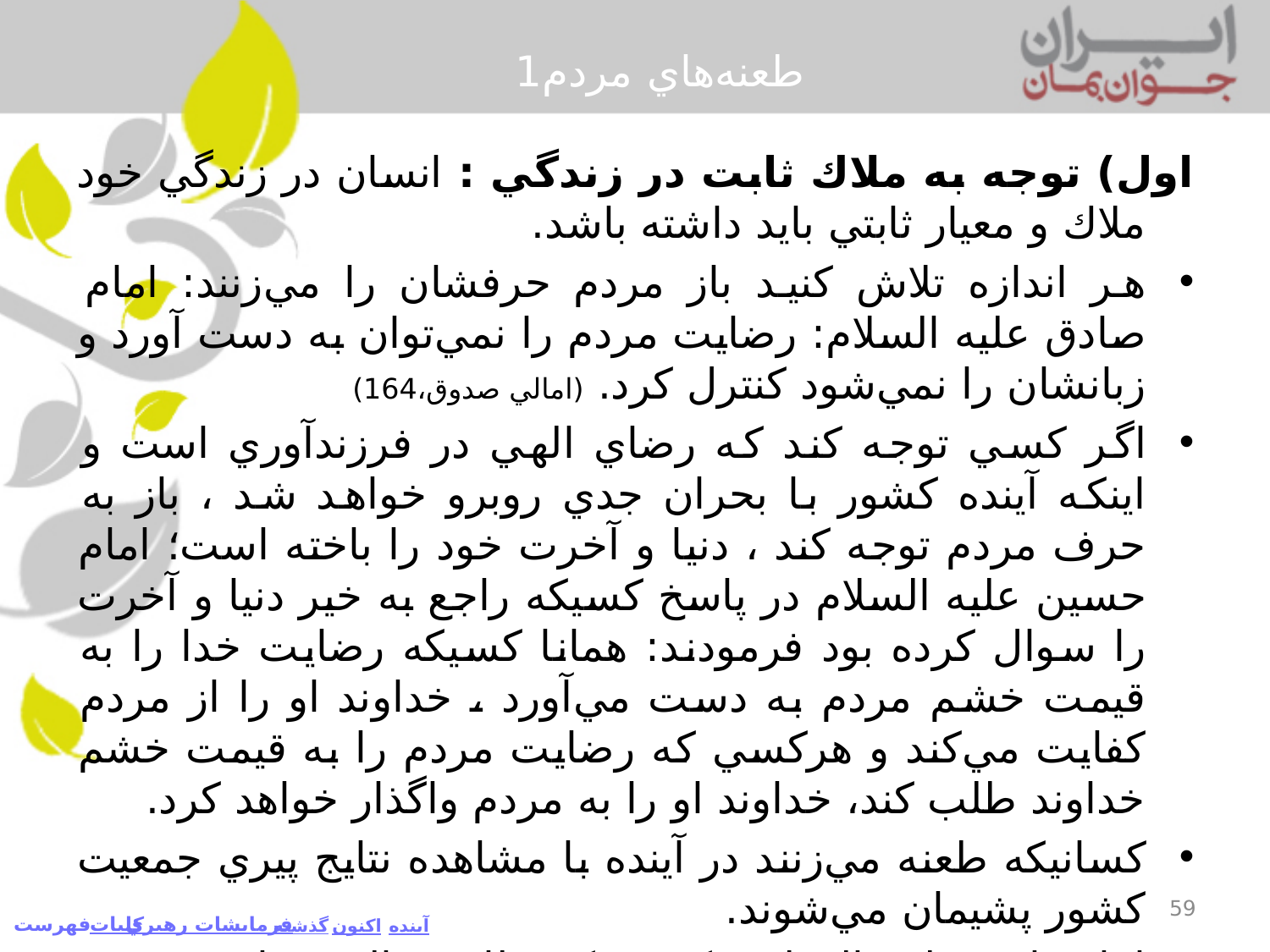

# طعنه‌هاي مردم1
اول) توجه به ملاك ثابت در زندگي : انسان در زندگي خود ملاك و معيار ثابتي بايد داشته باشد.
هر اندازه تلاش كنيد باز مردم حرفشان را مي‌زنند: امام صادق عليه السلام: رضايت مردم را نمي‌توان به دست آورد و زبانشان را نمي‌شود كنترل كرد. (امالي صدوق،164)
اگر كسي توجه كند كه رضاي الهي در فرزندآوري است و اينكه آينده كشور با بحران جدي روبرو خواهد شد ، باز به حرف مردم توجه كند ، دنيا و آخرت خود را باخته است؛ امام حسين عليه السلام در پاسخ كسيكه راجع به خير دنيا و آخرت را سوال كرده بود فرمودند: همانا كسيكه رضايت خدا را به قيمت خشم مردم به دست مي‌آورد ، خداوند او را از مردم كفايت مي‌كند و هركسي كه رضايت مردم را به قيمت خشم خداوند طلب كند، خداوند او را به مردم واگذار خواهد كرد.
كسانيكه طعنه مي‌زنند در آينده با مشاهده نتايج پيري جمعيت كشور پشيمان مي‌شوند.
امام باقر عليه السلام: كسي كه طاعت الهي را به قيمت كاري كه مردم را به خشم مي‌آورد ترجيح دهد [يعني كاري انجام دهد كه اطاعت خداست؛ اما مردم به جهت آن كار از او خشمگين شوند] خداوند او را از دشمني هر دشمن و حسادت هر حسود و سركشيِ هر ياغي كفايت خواهد كرد و خداوند يار و پشتيبان او خواهد بود. (وسائل الشيعه ج16 ص152)
59